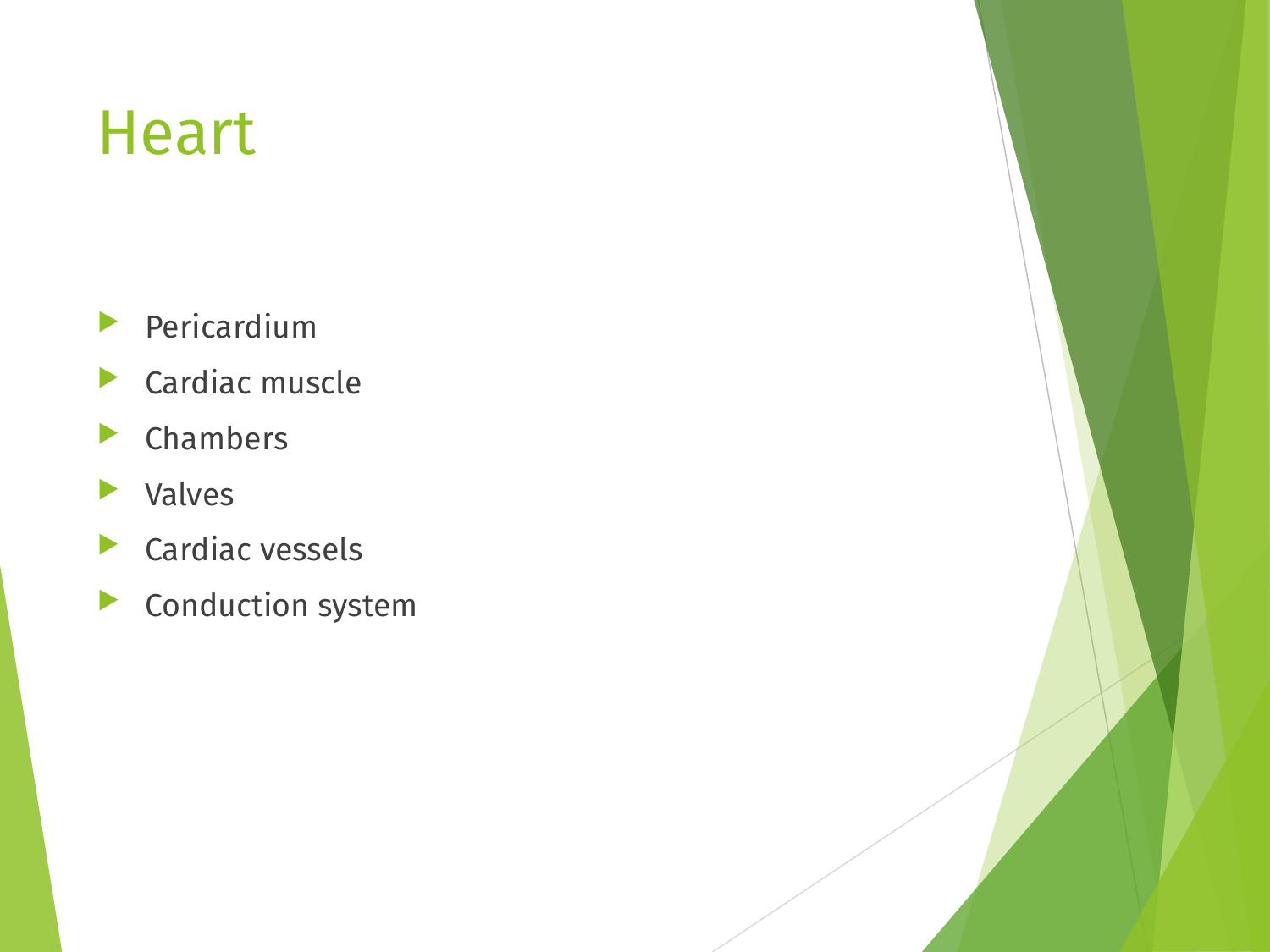

# Heart
Pericardium
Cardiac muscle
Chambers
Valves
Cardiac vessels
Conduction system